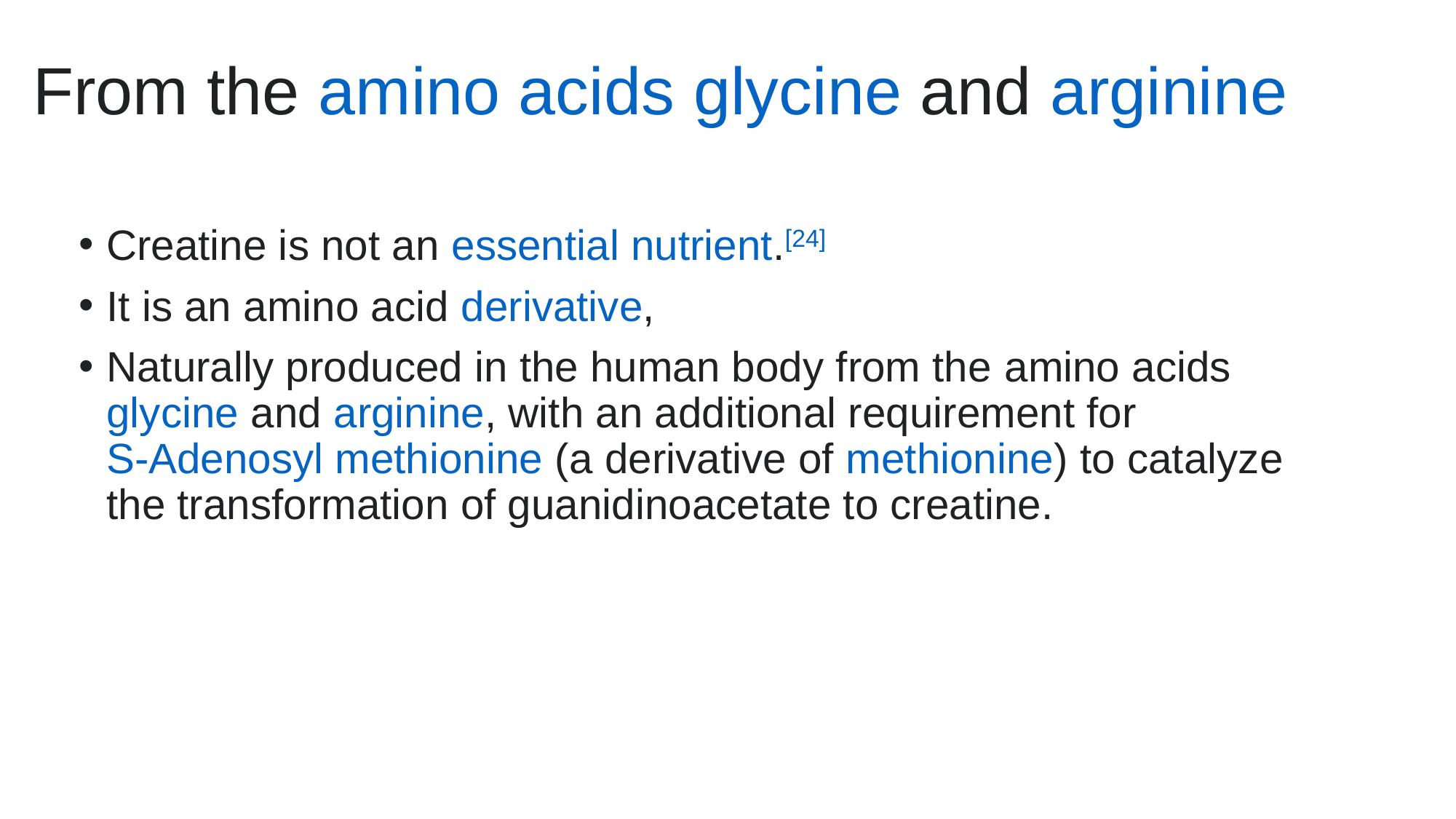

# From the amino acids glycine and arginine
Creatine is not an essential nutrient.[24]
It is an amino acid derivative,
Naturally produced in the human body from the amino acids glycine and arginine, with an additional requirement for S-Adenosyl methionine (a derivative of methionine) to catalyze the transformation of guanidinoacetate to creatine.